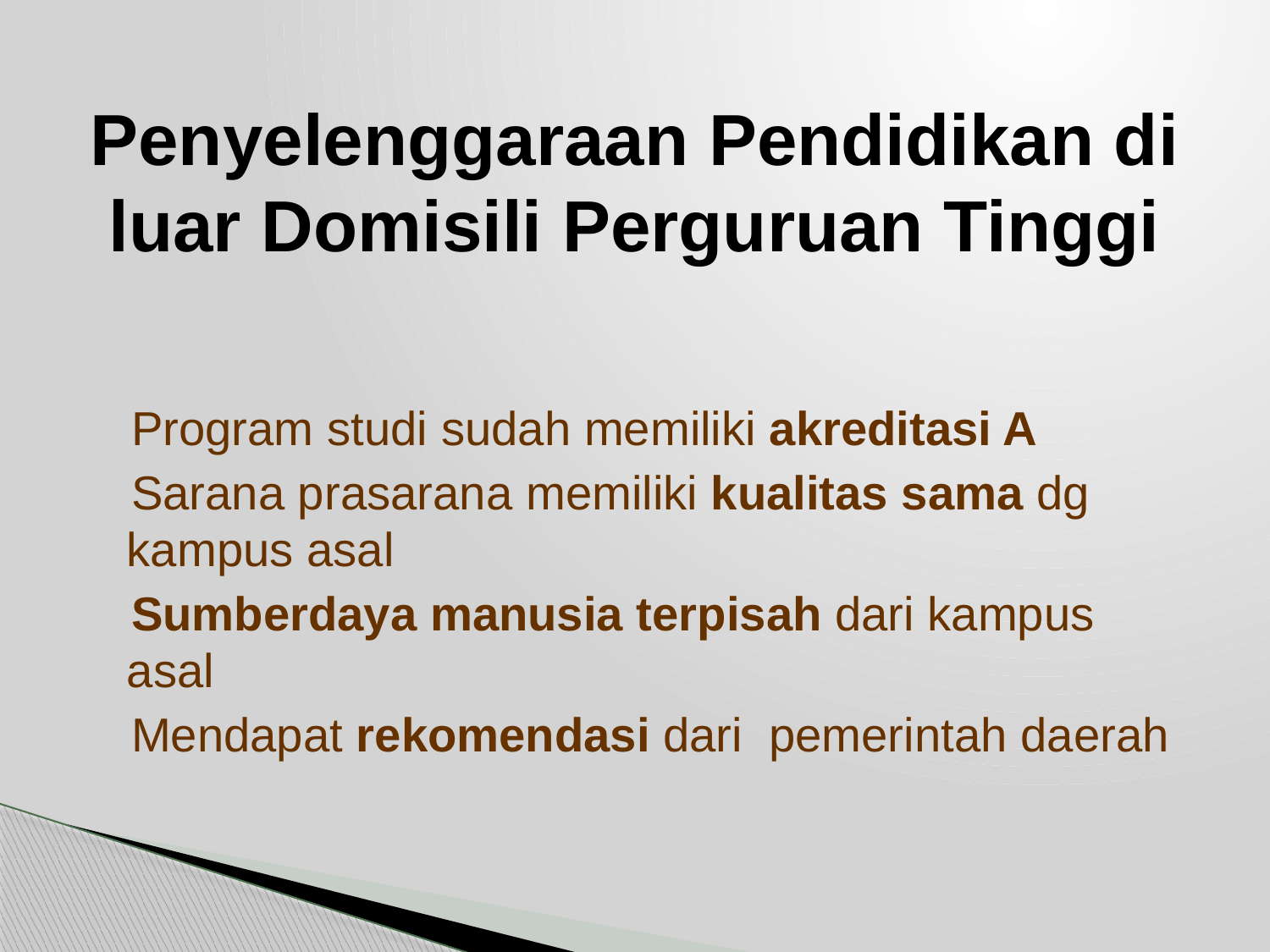

# Penyelenggaraan Pendidikan di luar Domisili Perguruan Tinggi
   Program studi sudah memiliki akreditasi A
   Sarana prasarana memiliki kualitas sama dg kampus asal
   Sumberdaya manusia terpisah dari kampus asal
   Mendapat rekomendasi dari  pemerintah daerah